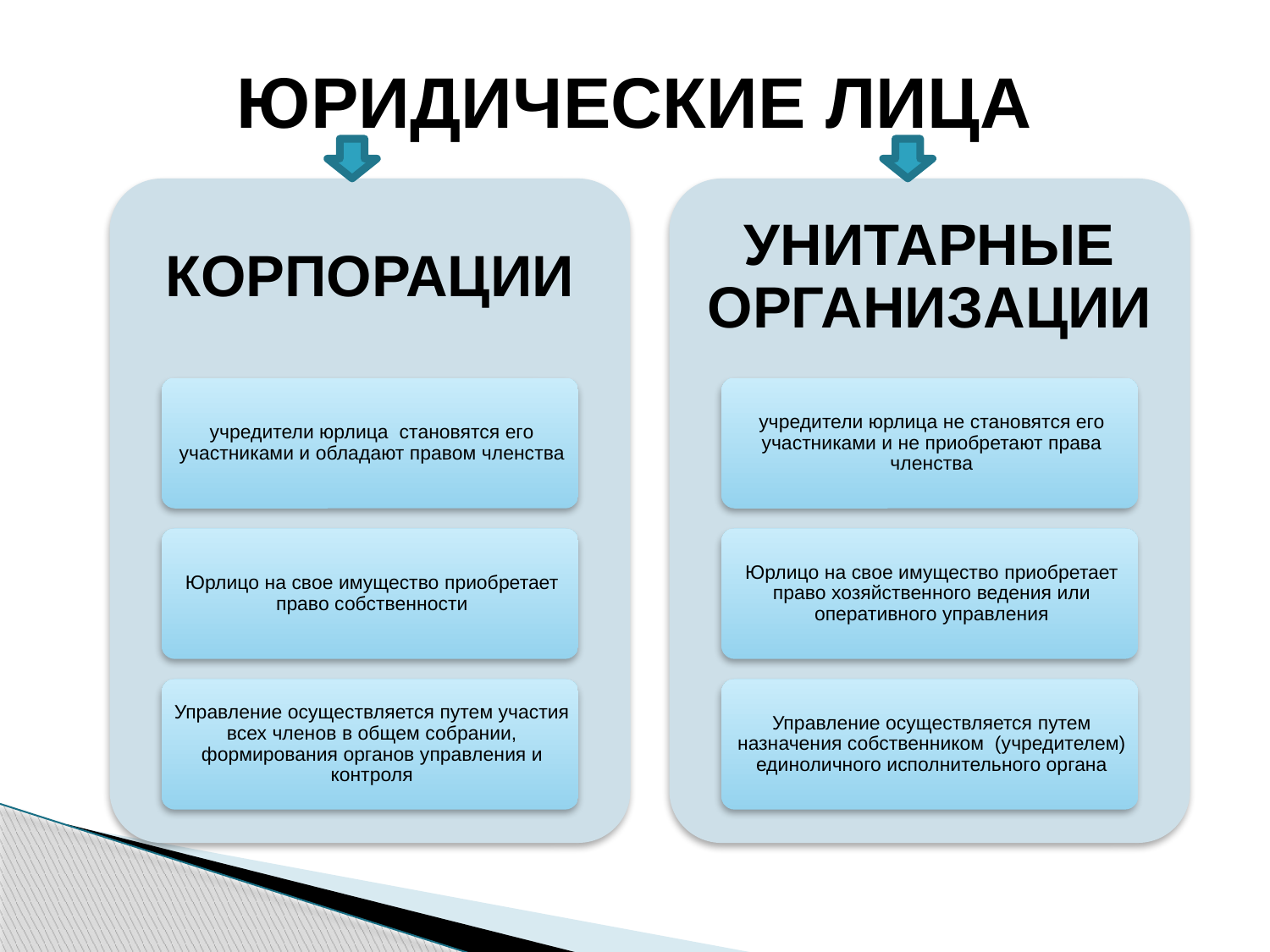

# ЮРИДИЧЕСКИЕ ЛИЦА

КОРПОРАЦИИ
учредители юрлица  становятся его участниками и обладают правом членства
Юрлицо на свое имущество приобретает право собственности
Управление осуществляется путем участия всех членов в общем собрании, формирования органов управления и контроля
УНИТАРНЫЕ ОРГАНИЗАЦИИ
учредители юрлица не становятся его участниками и не приобретают права членства
Юрлицо на свое имущество приобретает право хозяйственного ведения или оперативного управления
Управление осуществляется путем назначения собственником  (учредителем) единоличного исполнительного органа